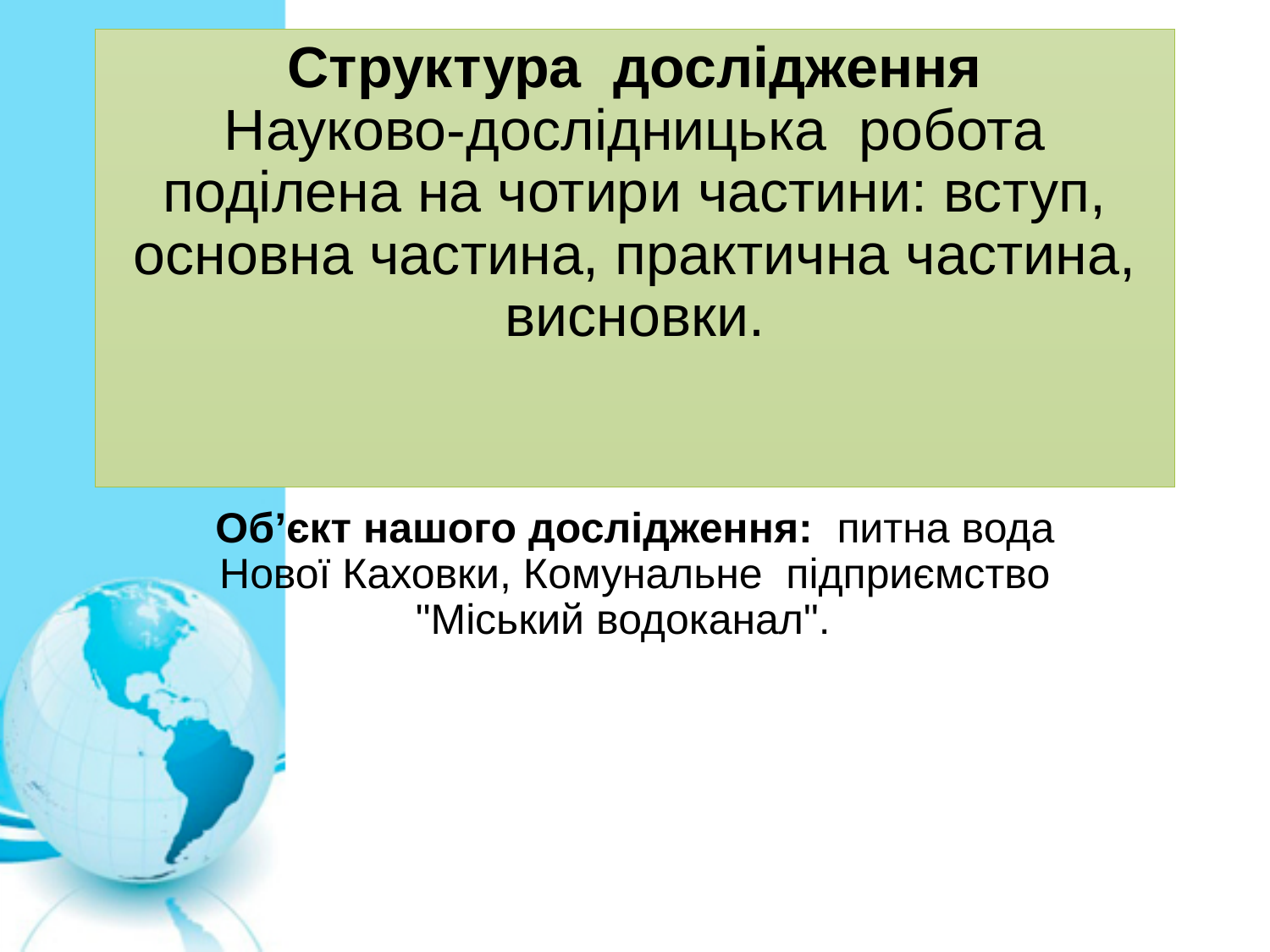

# Структура  дослідження Науково-дослідницька  робота поділена на чотири частини: вступ, основна частина, практична частина, висновки.
Об’єкт нашого дослідження:  питна вода Нової Каховки, Комунальне  підприємство "Міський водоканал".